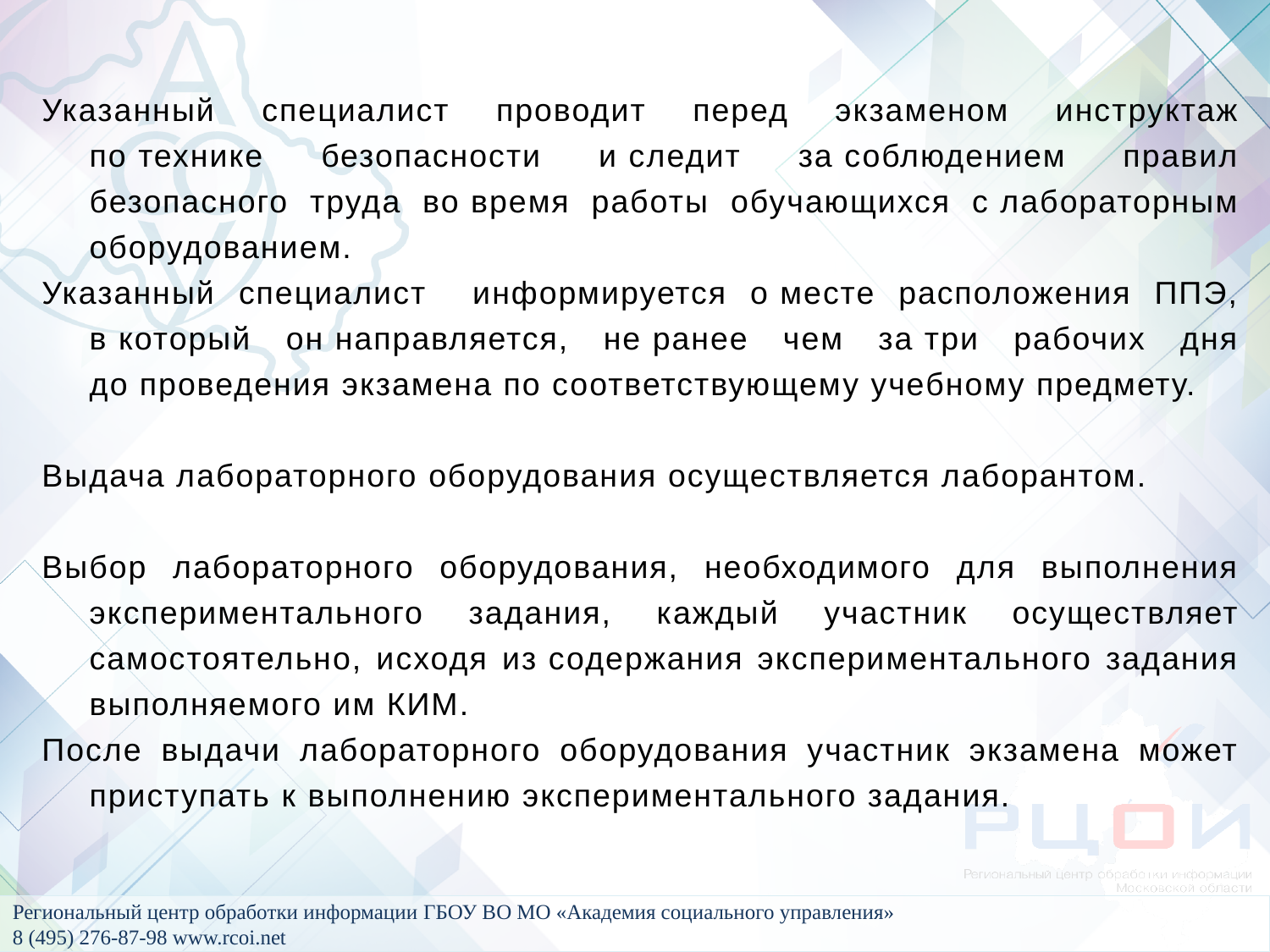

Указанный специалист проводит перед экзаменом инструктаж по технике безопасности и следит за соблюдением правил безопасного труда во время работы обучающихся с лабораторным оборудованием.
Указанный специалист  информируется о месте расположения ППЭ, в который он направляется, не ранее чем за три рабочих дня до проведения экзамена по соответствующему учебному предмету.

Выдача лабораторного оборудования осуществляется лаборантом.

Выбор лабораторного оборудования, необходимого для выполнения экспериментального задания, каждый участник осуществляет самостоятельно, исходя из содержания экспериментального задания выполняемого им КИМ.
После выдачи лабораторного оборудования участник экзамена может приступать к выполнению экспериментального задания.